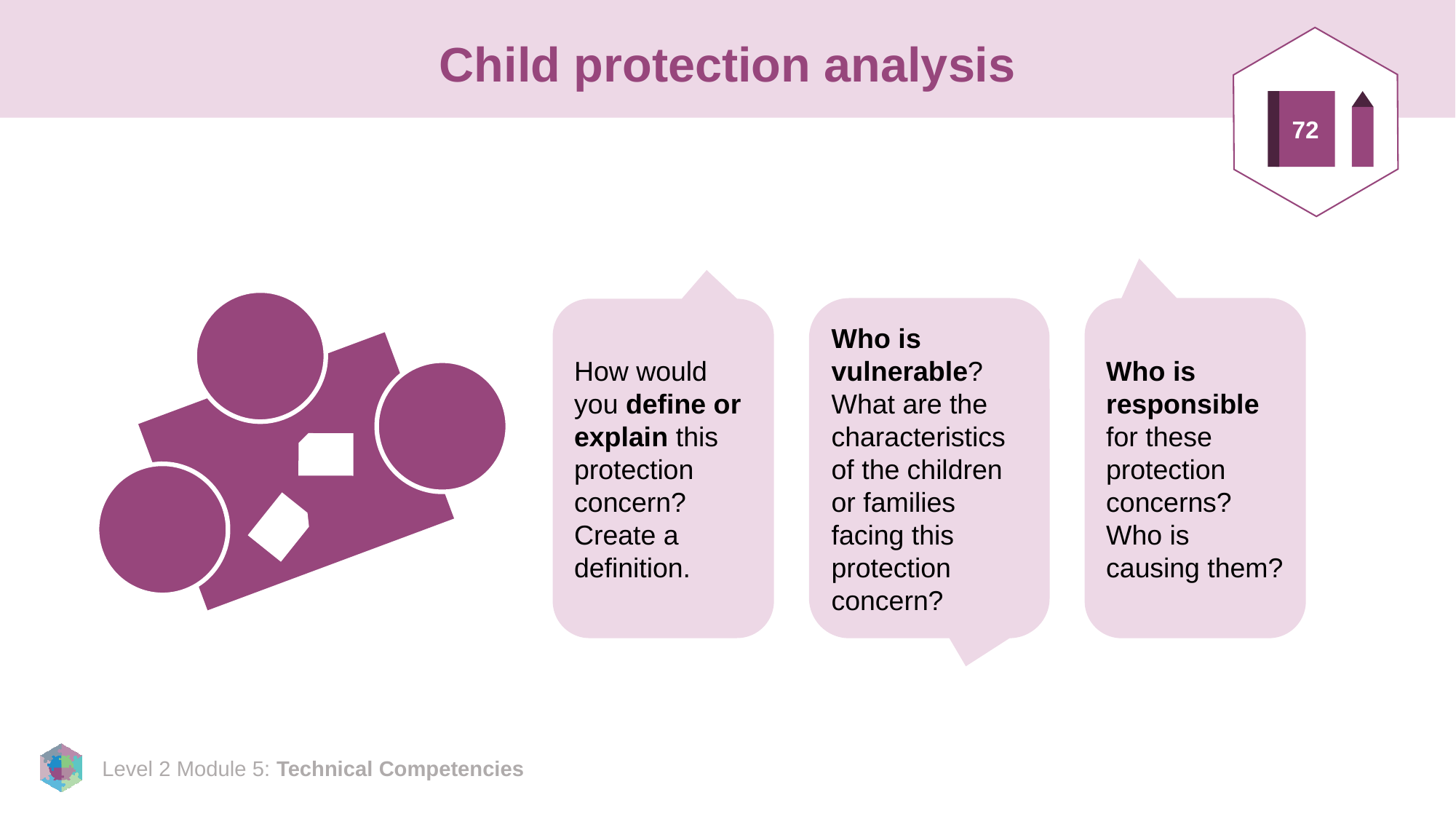

# Child protection analysis

72

Who is vulnerable? What are the characteristics of the children or families facing this protection concern?
Who is responsible for these protection concerns? Who is causing them?
How would you define or explain this protection concern? Create a definition.